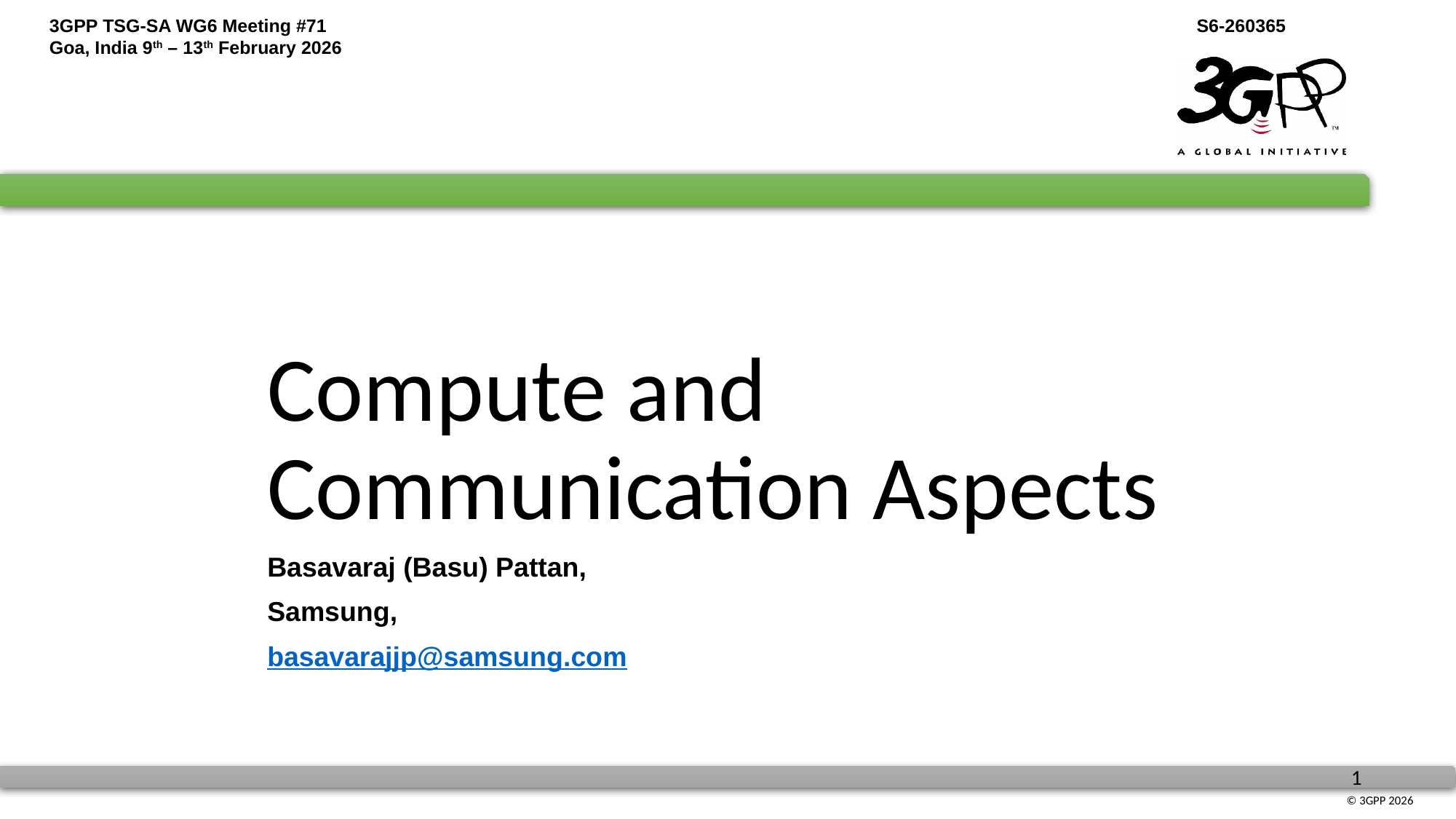

# Compute and Communication Aspects
Basavaraj (Basu) Pattan,
Samsung,
basavarajjp@samsung.com